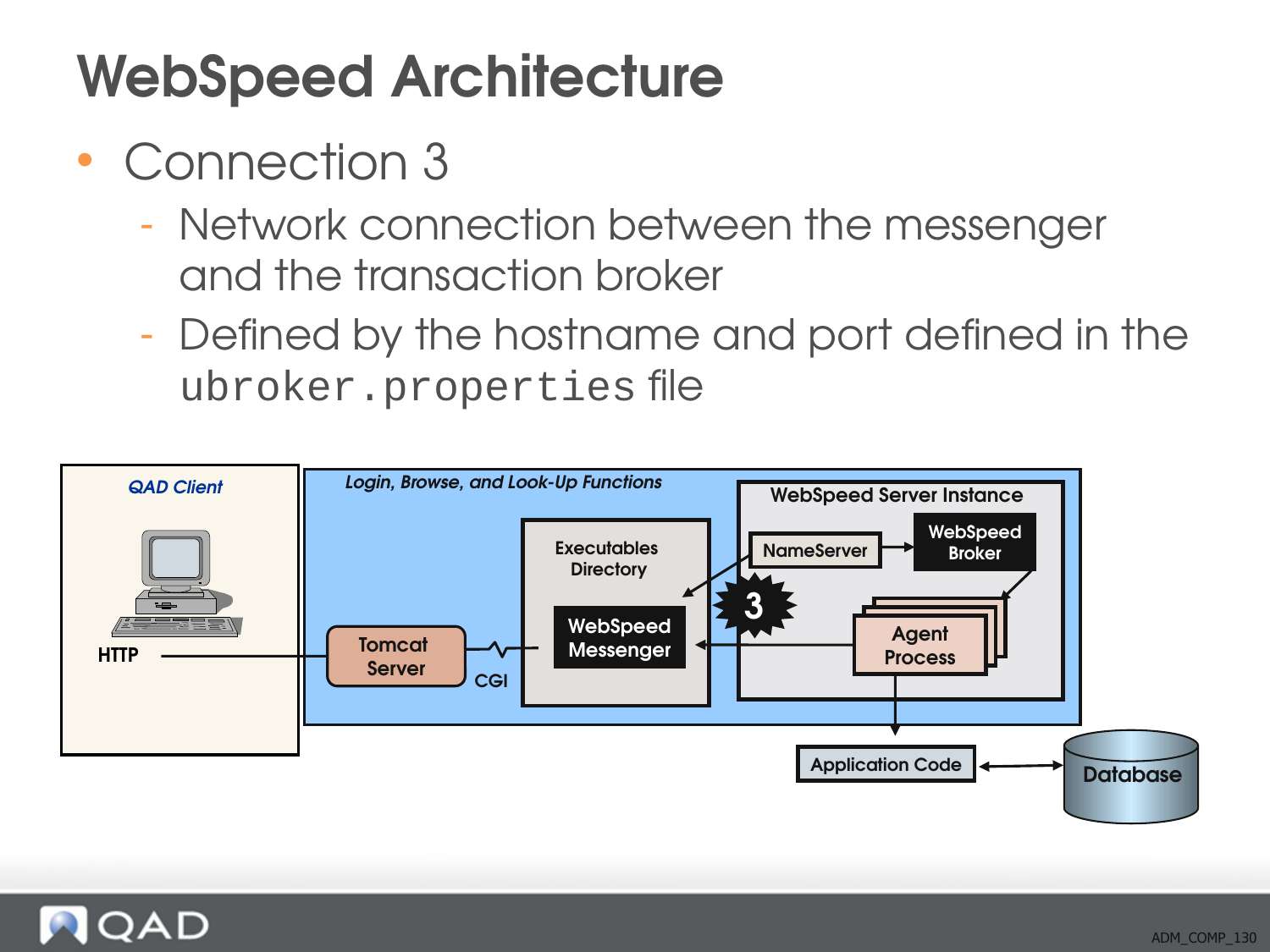

# WebSpeed Architecture
Connection 3
Network connection between the messenger and the transaction broker
Defined by the hostname and port defined in the ubroker.properties file

 Login, Browse, and Look-Up Functions

QAD Client
WebSpeed Server Instance

WebSpeed
Broker

Executables
Directory

NameServer

Server
Process
Server
Process
Agent
Process
3
WebSpeed
Messenger

Tomcat
Server

HTTP

CGI

Database
Application Code

ADM_COMP_130